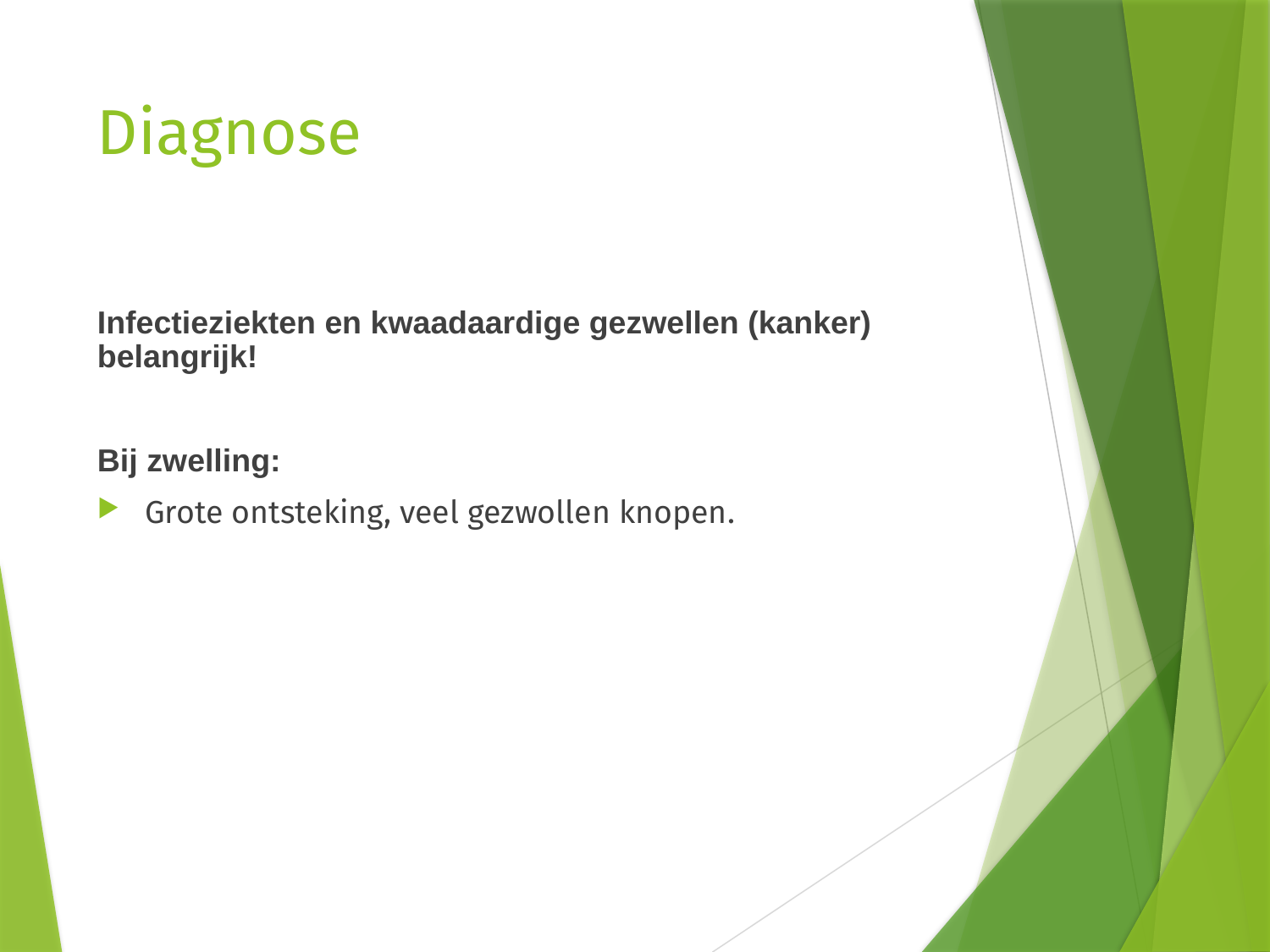

# Diagnose
Infectieziekten en kwaadaardige gezwellen (kanker)  belangrijk!

Bij zwelling:
Grote ontsteking, veel gezwollen knopen.